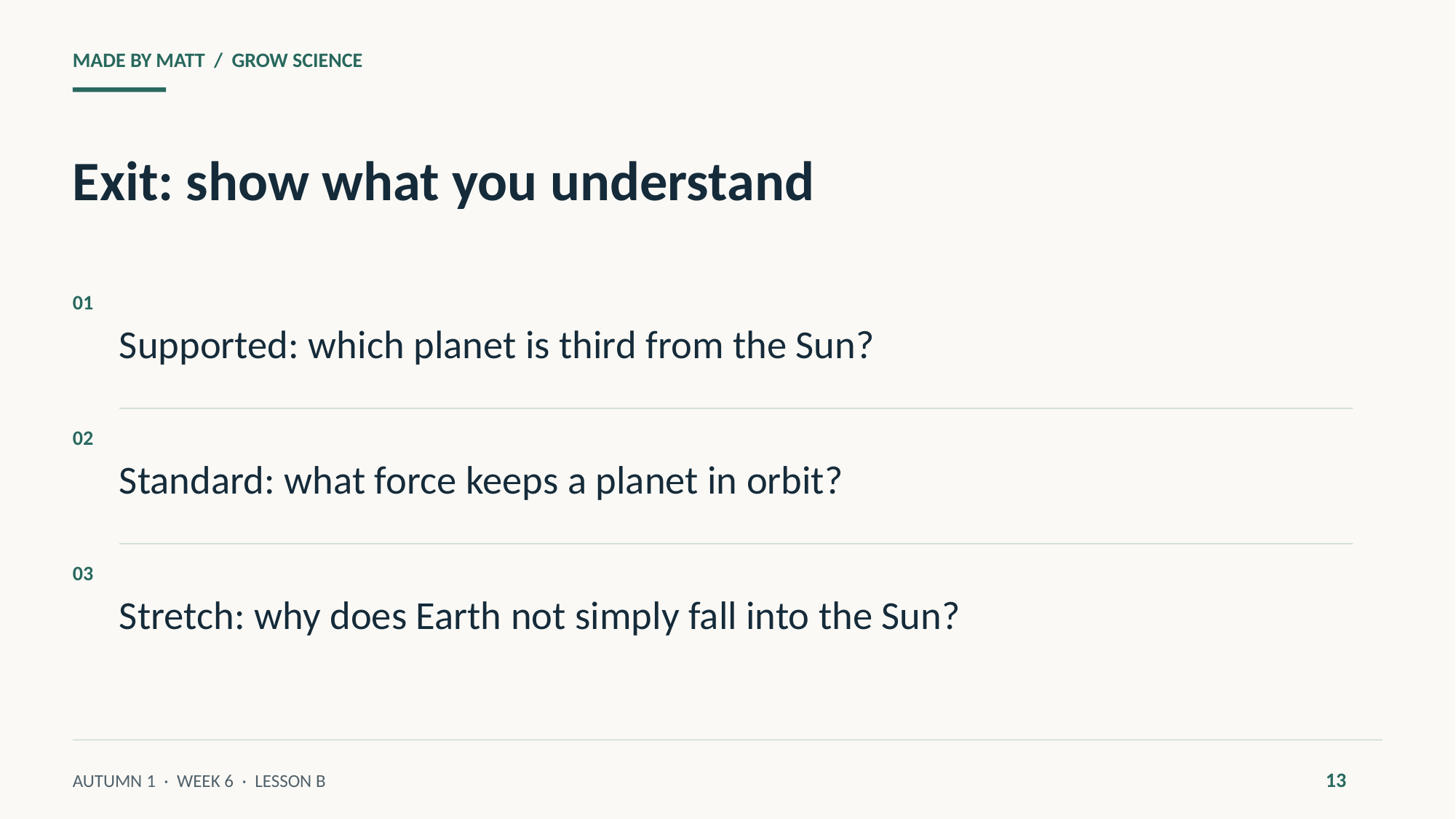

MADE BY MATT  /  GROW SCIENCE

Exit: show what you understand
Supported: which planet is third from the Sun?
01

Standard: what force keeps a planet in orbit?
02

Stretch: why does Earth not simply fall into the Sun?
03

13
AUTUMN 1  ·  WEEK 6  ·  LESSON B